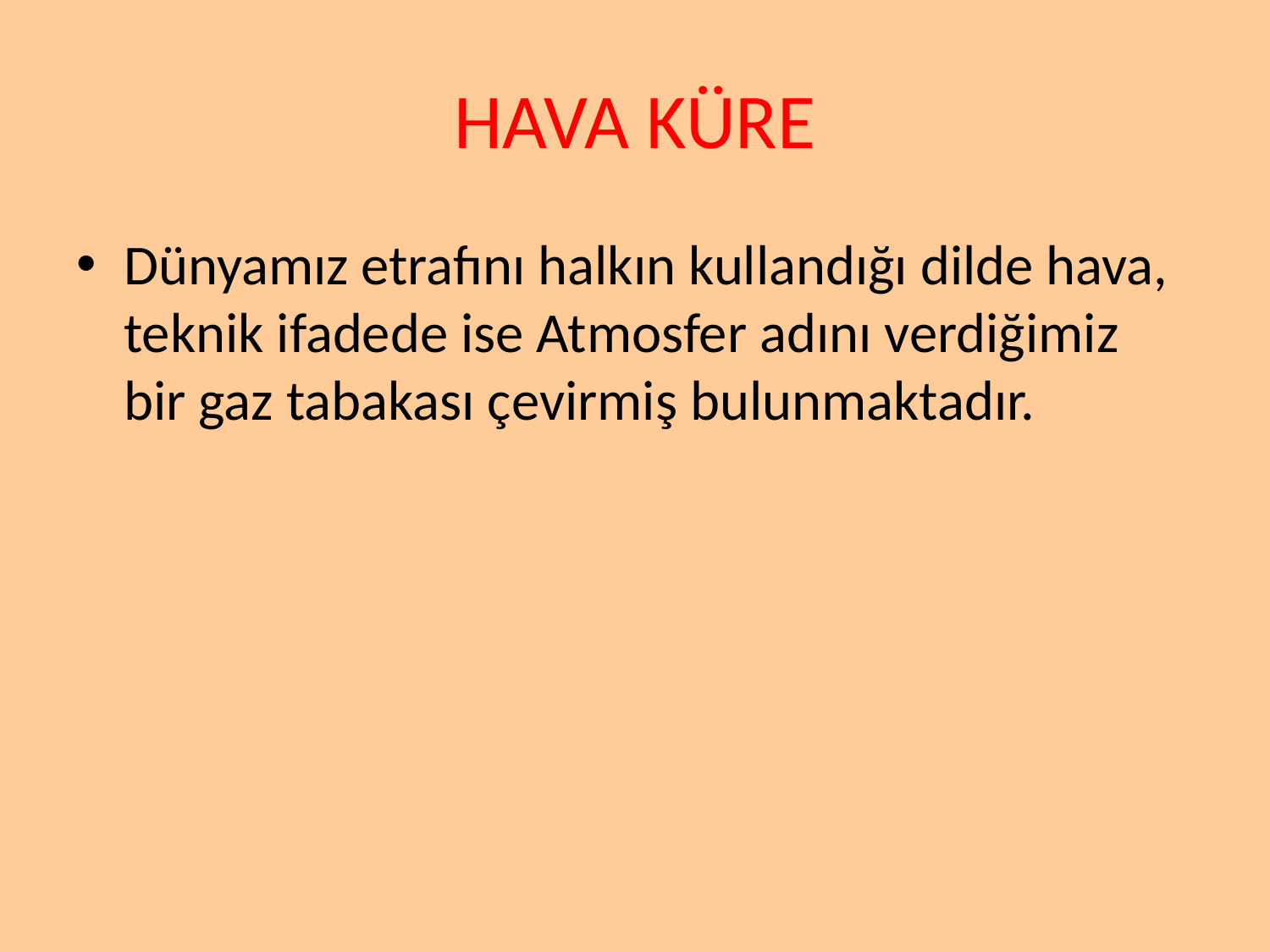

# HAVA KÜRE
Dünyamız etrafını halkın kullandığı dilde hava, teknik ifadede ise Atmosfer adını verdiğimiz bir gaz tabakası çevirmiş bulunmaktadır.